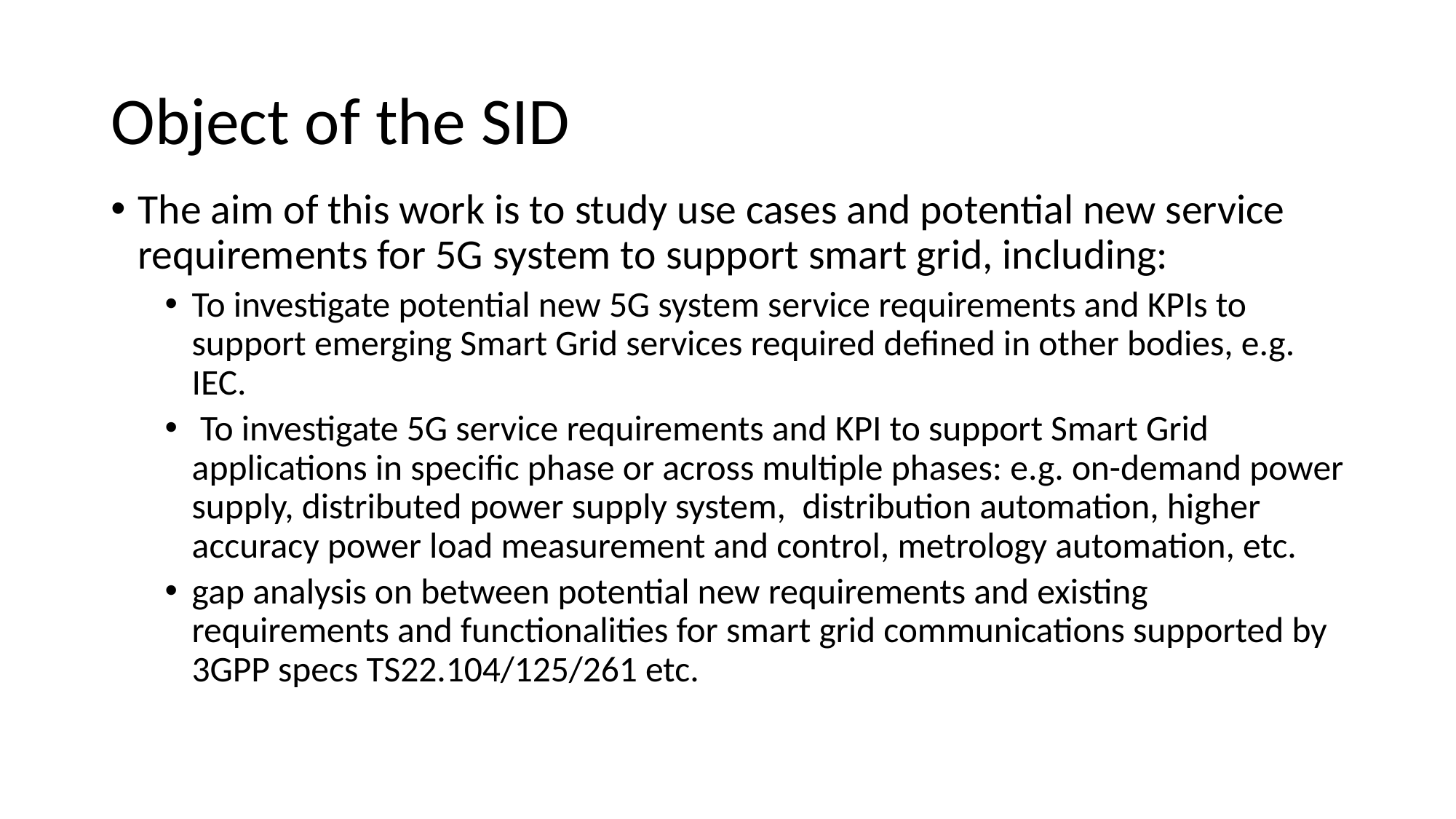

# Object of the SID
The aim of this work is to study use cases and potential new service requirements for 5G system to support smart grid, including:
To investigate potential new 5G system service requirements and KPIs to support emerging Smart Grid services required defined in other bodies, e.g. IEC.
 To investigate 5G service requirements and KPI to support Smart Grid applications in specific phase or across multiple phases: e.g. on-demand power supply, distributed power supply system,  distribution automation, higher accuracy power load measurement and control, metrology automation, etc.
gap analysis on between potential new requirements and existing requirements and functionalities for smart grid communications supported by 3GPP specs TS22.104/125/261 etc.